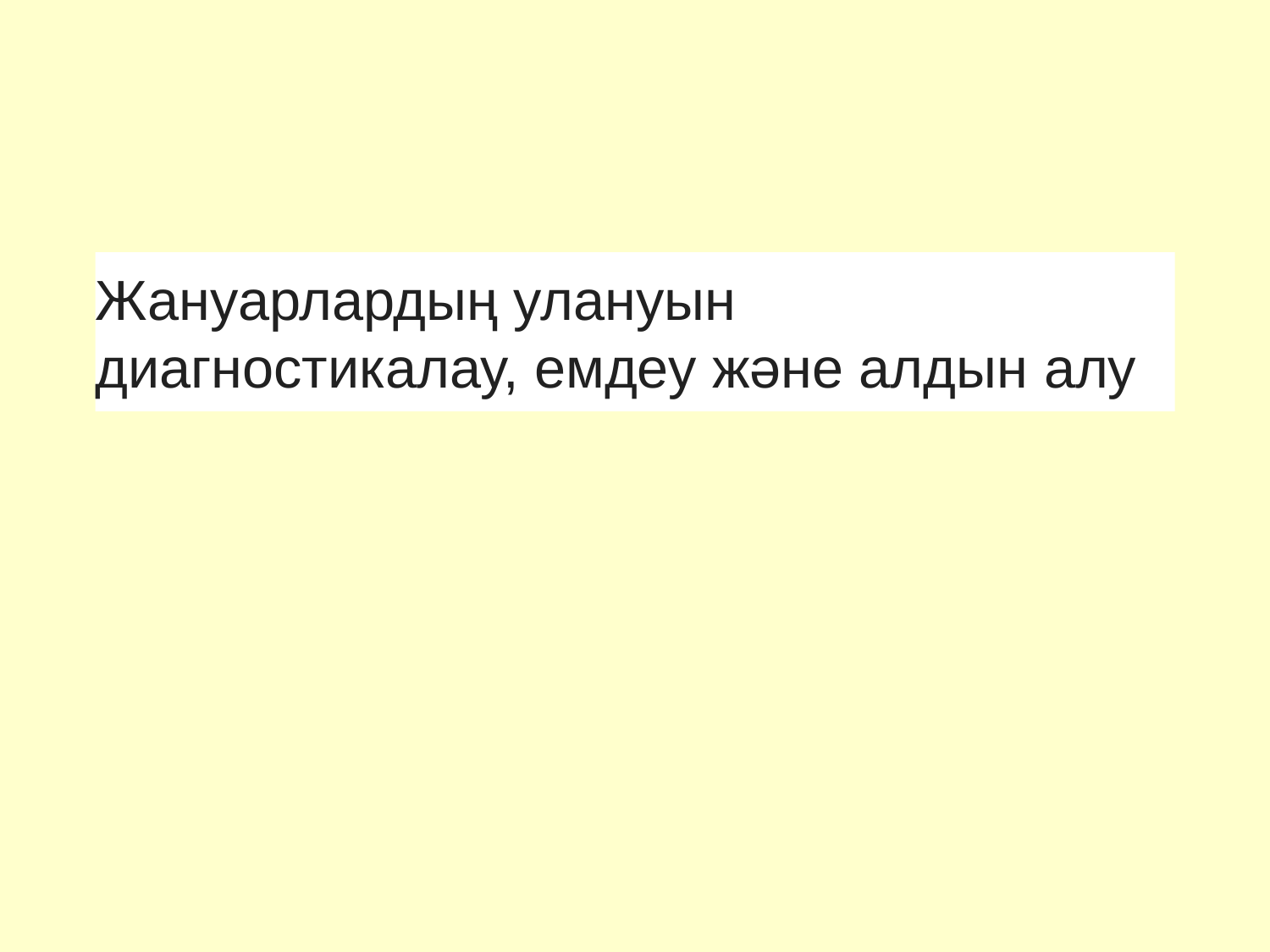

# Жануарлардың улануын диагностикалау, емдеу және алдын алу